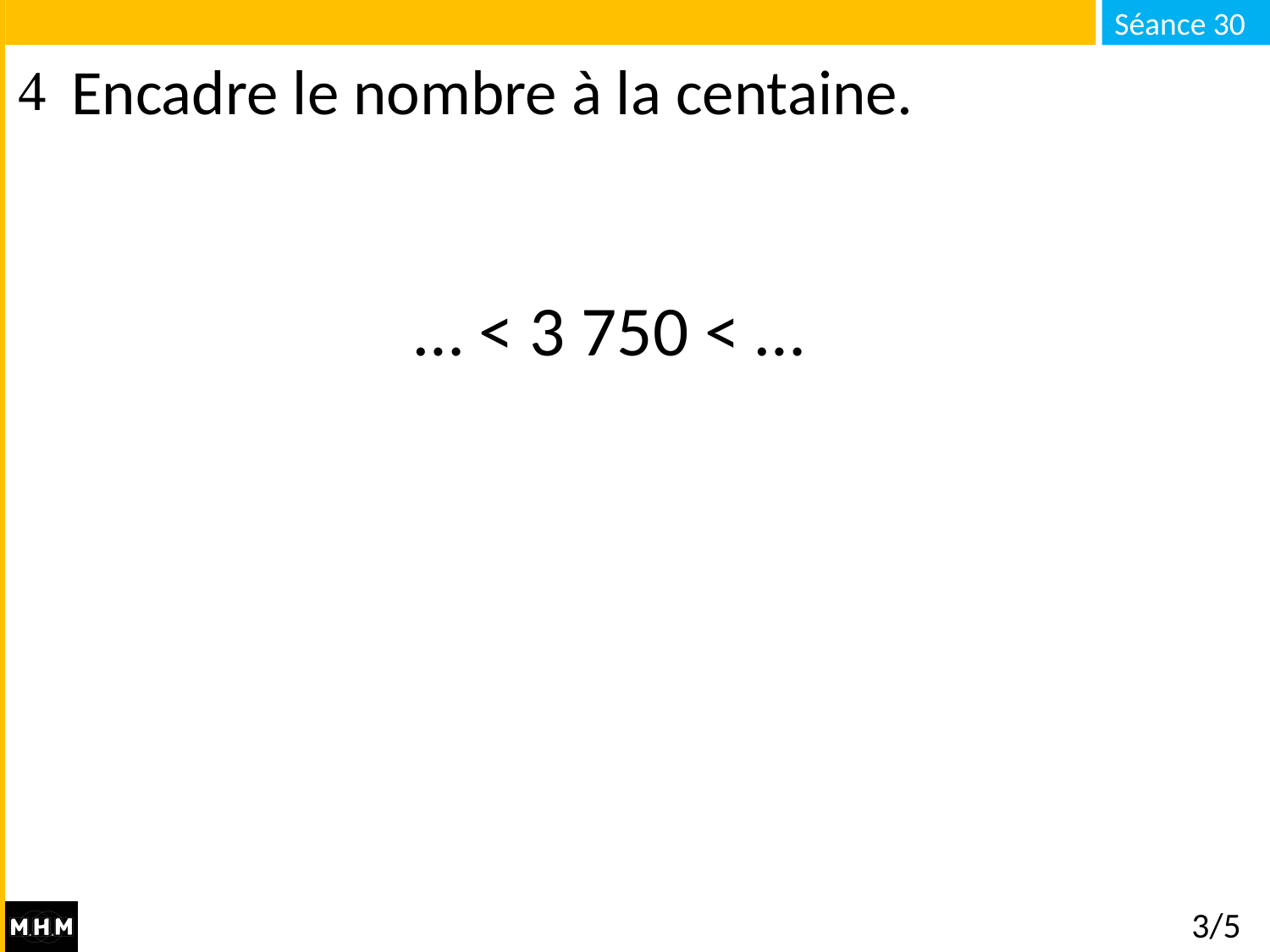

# Encadre le nombre à la centaine.
… < 3 750 < …
3/5